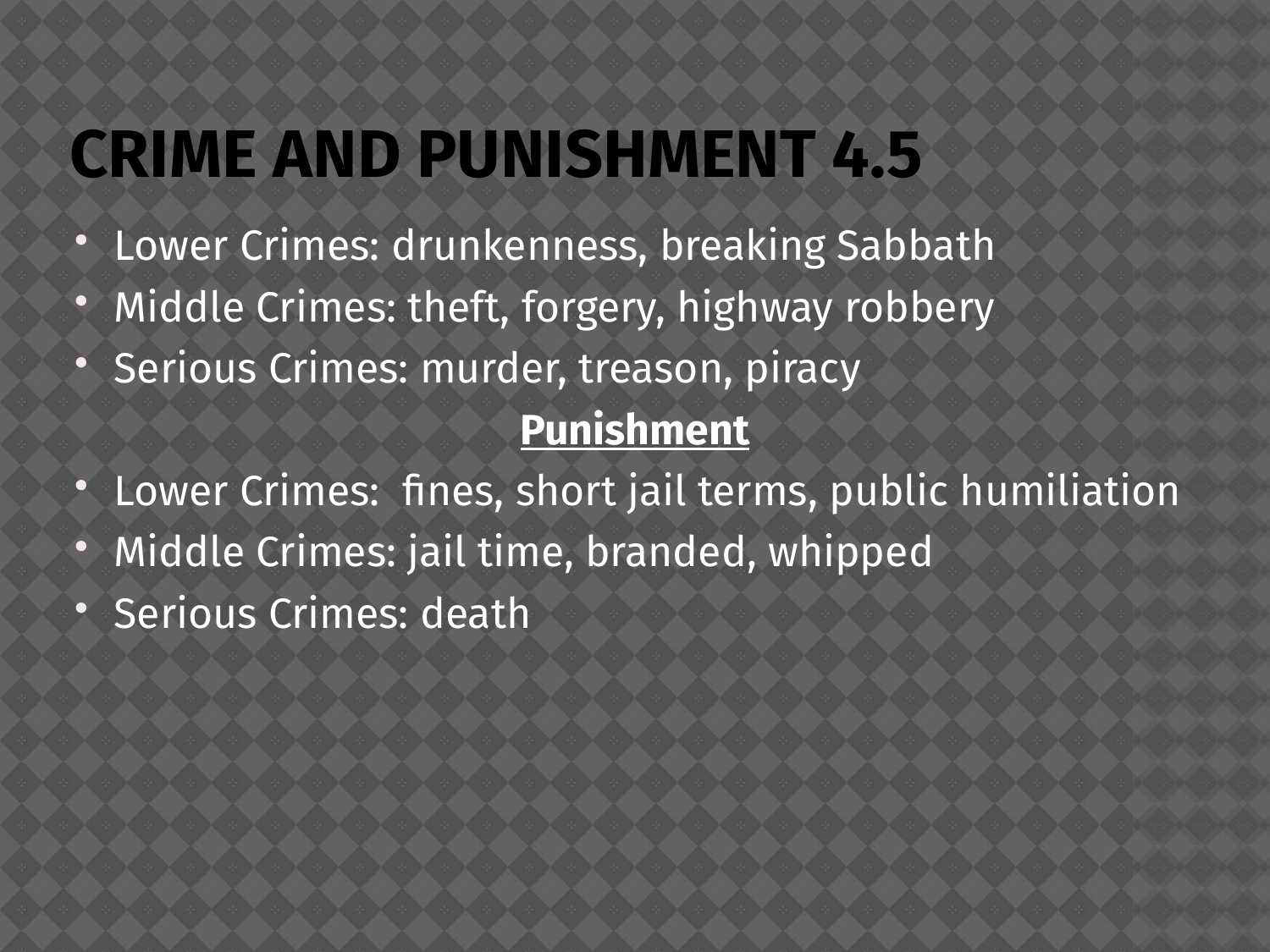

# Crime and Punishment 4.5
Lower Crimes: drunkenness, breaking Sabbath
Middle Crimes: theft, forgery, highway robbery
Serious Crimes: murder, treason, piracy
Punishment
Lower Crimes:  fines, short jail terms, public humiliation
Middle Crimes: jail time, branded, whipped
Serious Crimes: death